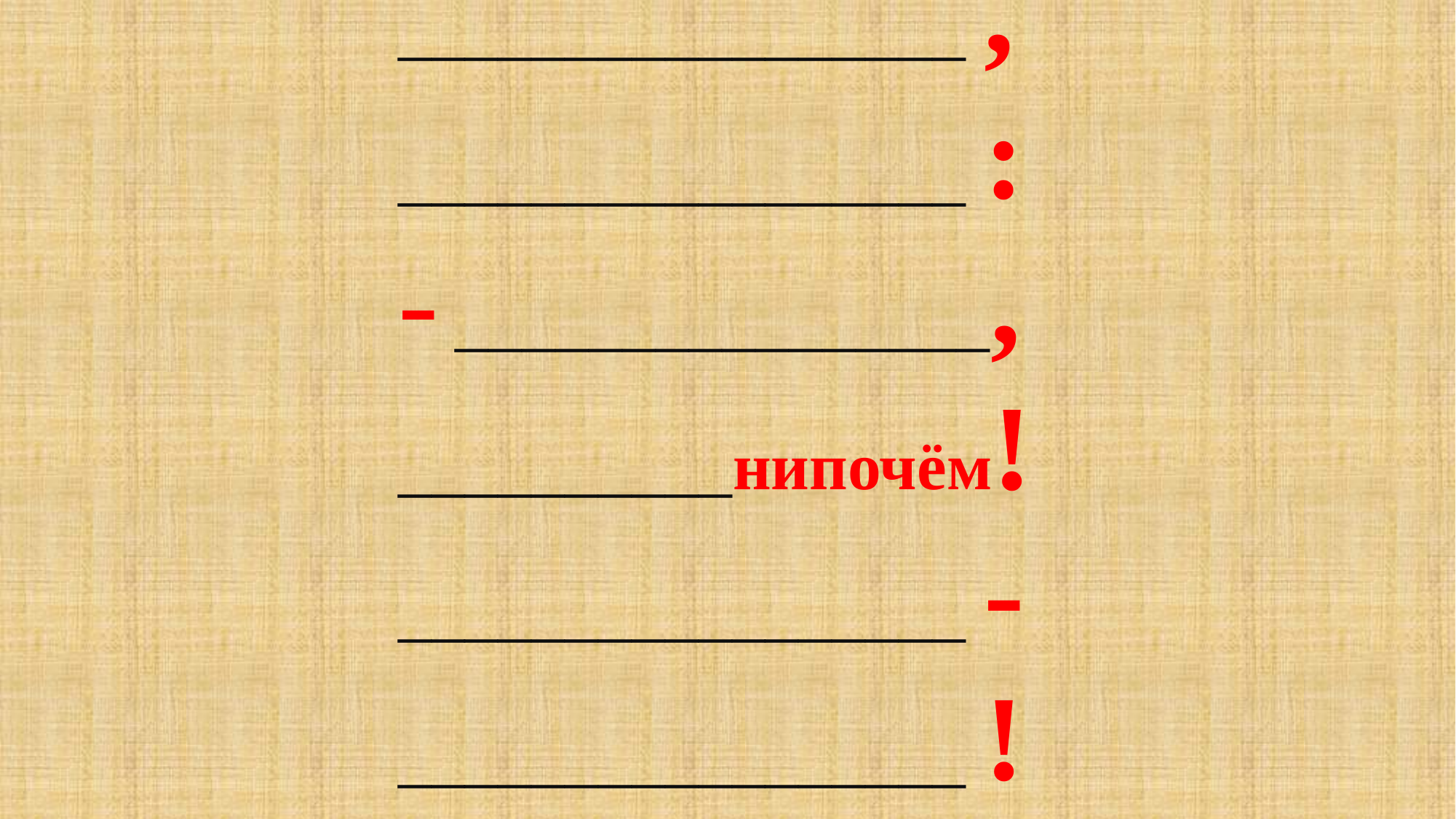

_________________ ,
_________________ :
- ________________,
__________нипочём!
_________________ -
_________________ !